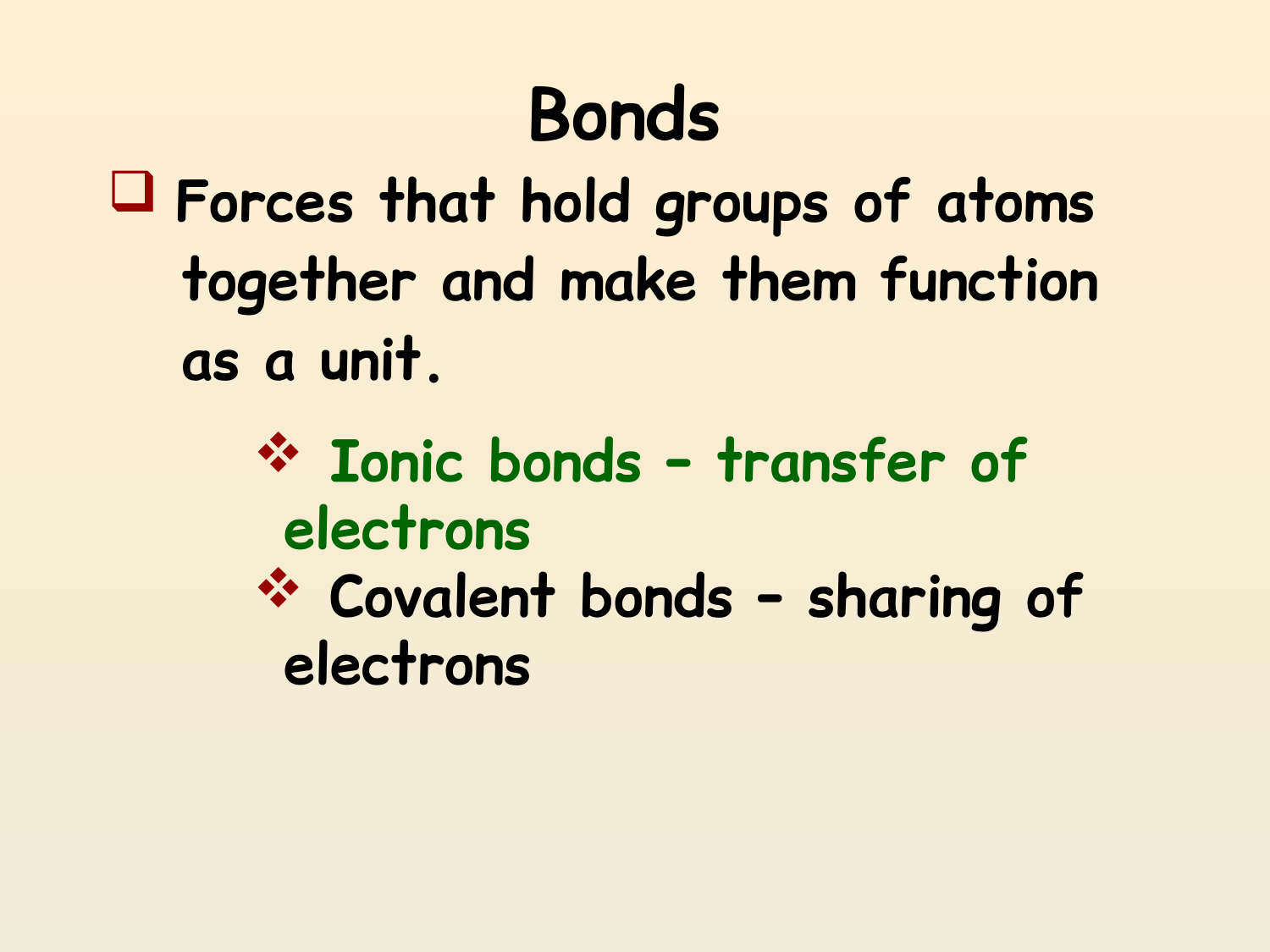

# Bonds
 Forces that hold groups of atoms
   together and make them function
   as a unit.
 Ionic bonds – transfer of electrons
 Covalent bonds – sharing of electrons